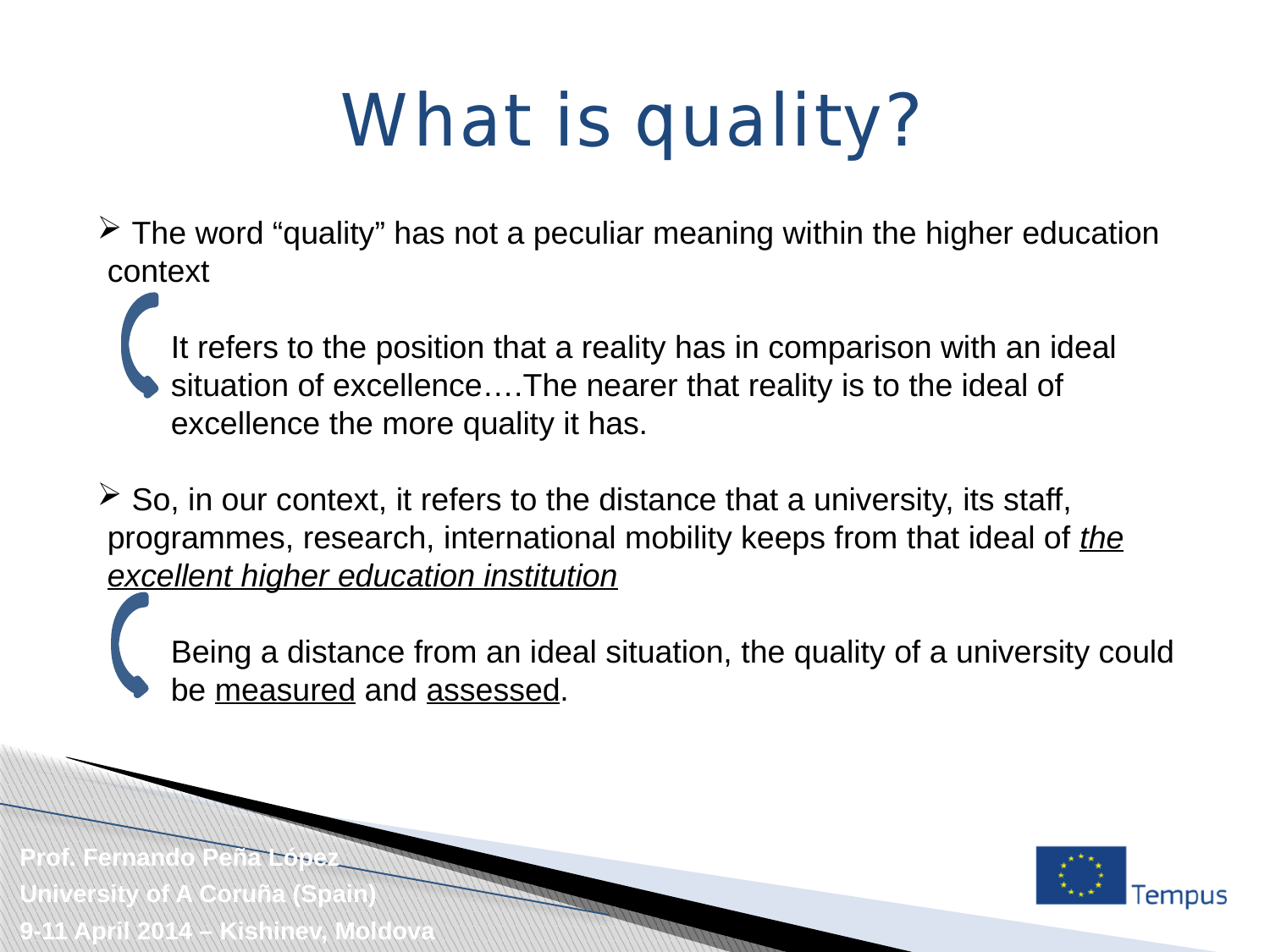

# What is quality?
 The word “quality” has not a peculiar meaning within the higher education context

It refers to the position that a reality has in comparison with an ideal situation of excellence….The nearer that reality is to the ideal of excellence the more quality it has.

 So, in our context, it refers to the distance that a university, its staff, programmes, research, international mobility keeps from that ideal of the excellent higher education institution

Being a distance from an ideal situation, the quality of a university could be measured and assessed.